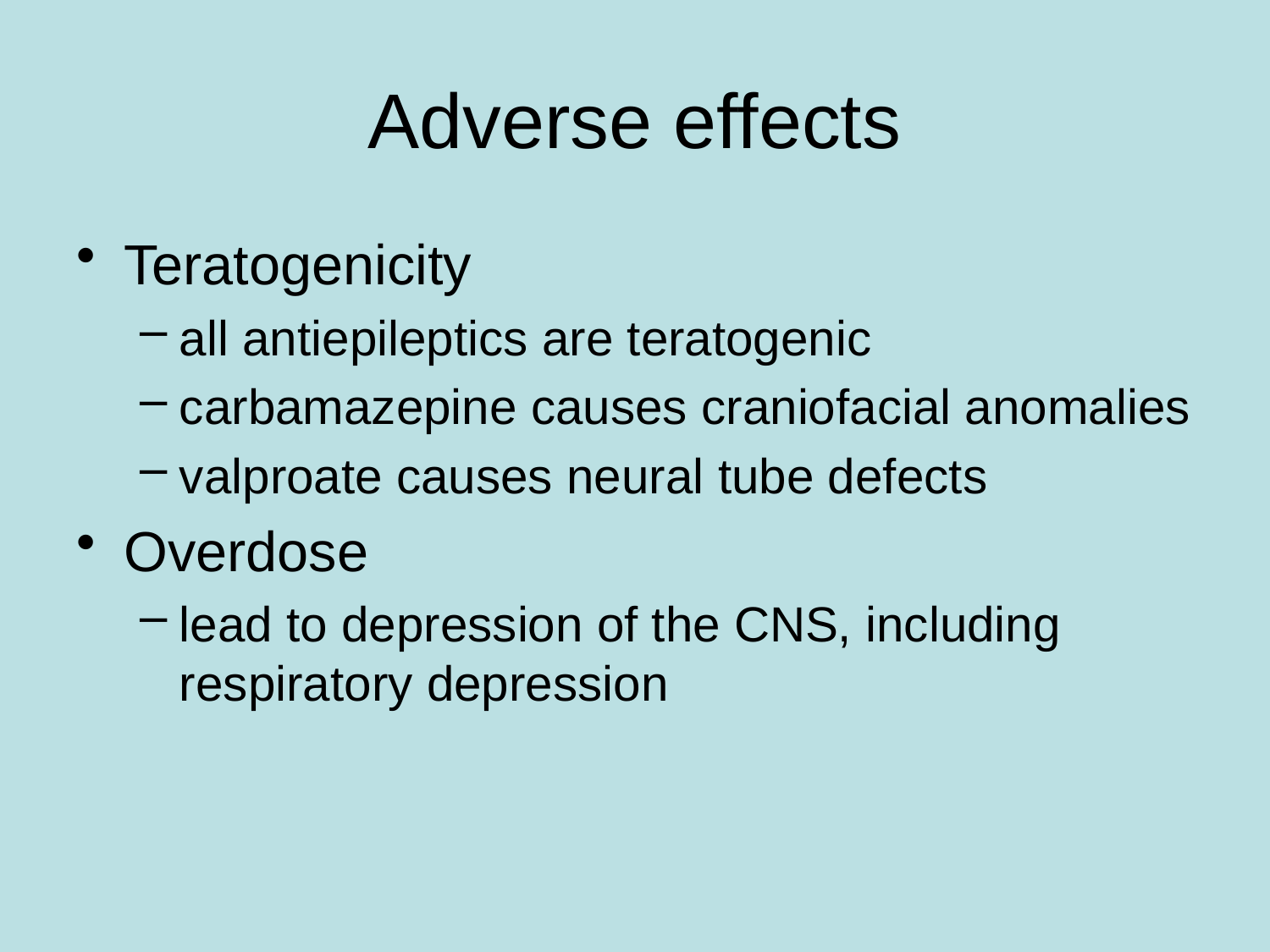

# Adverse effects
Teratogenicity
all antiepileptics are teratogenic
carbamazepine causes craniofacial anomalies
valproate causes neural tube defects
Overdose
lead to depression of the CNS, including respiratory depression